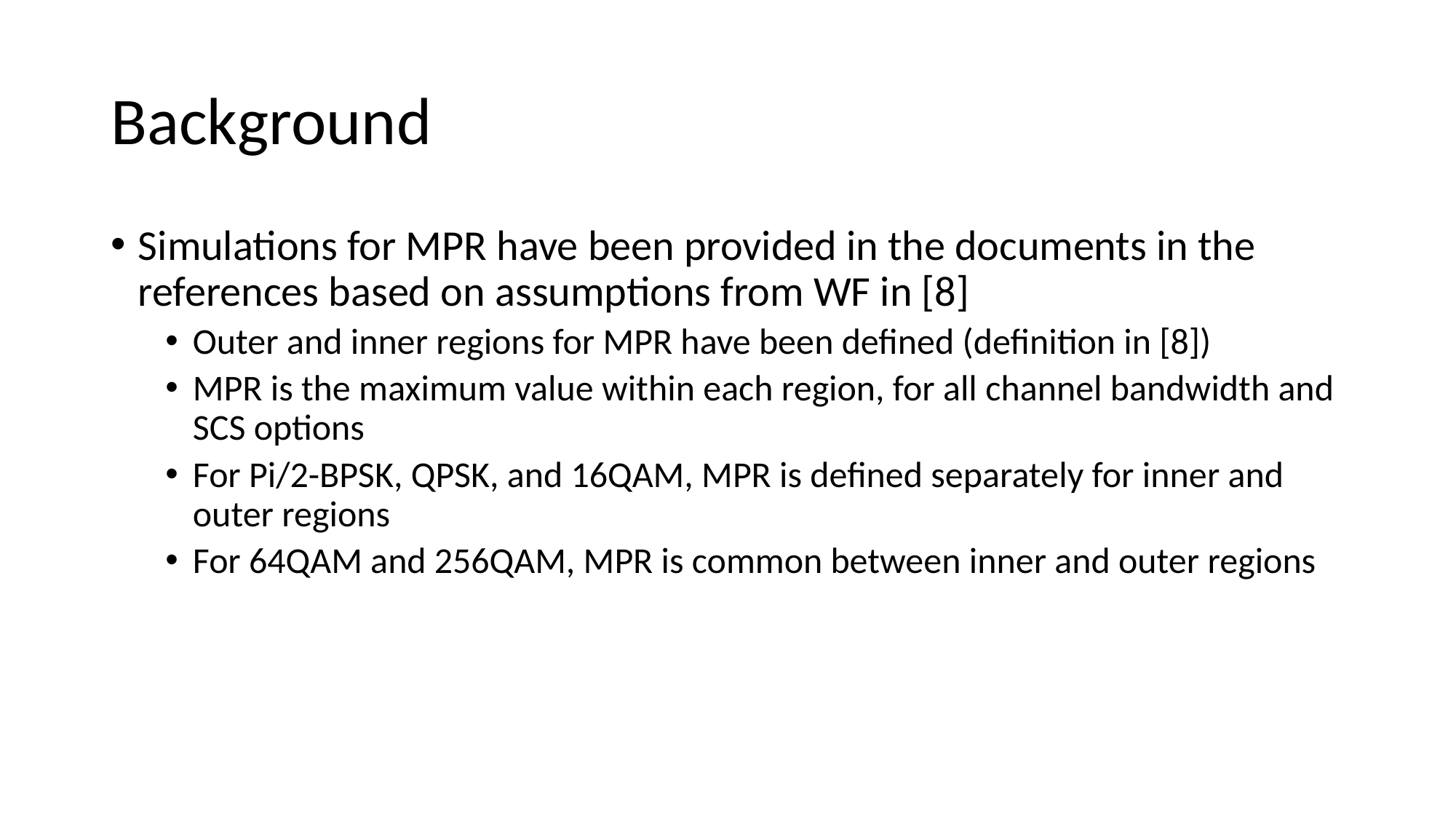

# Background
Simulations for MPR have been provided in the documents in the references based on assumptions from WF in [8]
Outer and inner regions for MPR have been defined (definition in [8])
MPR is the maximum value within each region, for all channel bandwidth and SCS options
For Pi/2-BPSK, QPSK, and 16QAM, MPR is defined separately for inner and outer regions
For 64QAM and 256QAM, MPR is common between inner and outer regions